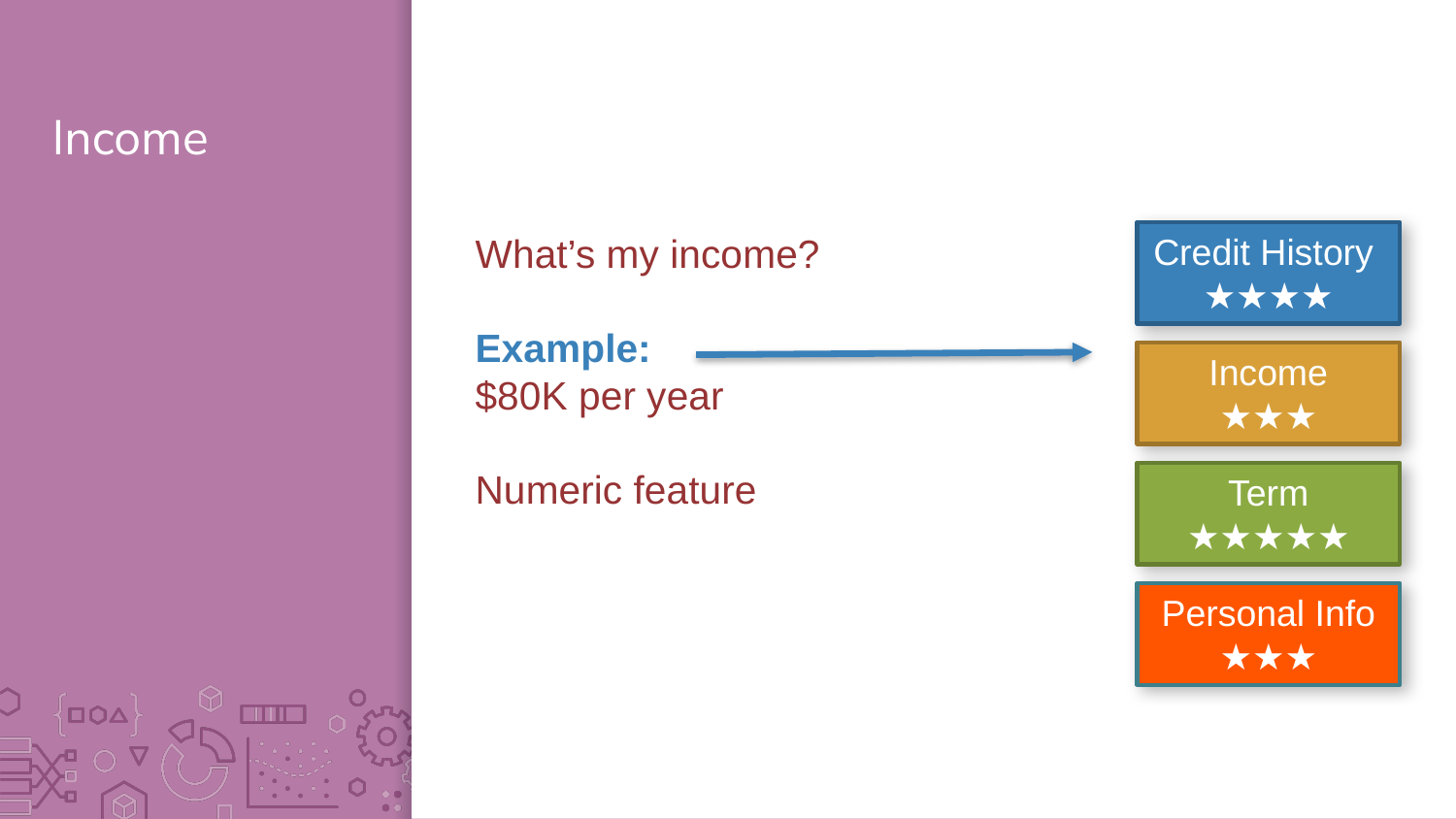

# Income
What’s my income?
Example:
$80K per year

Numeric feature
Credit History
★★★★
Income
★★★
Term
★★★★★
Personal Info
★★★